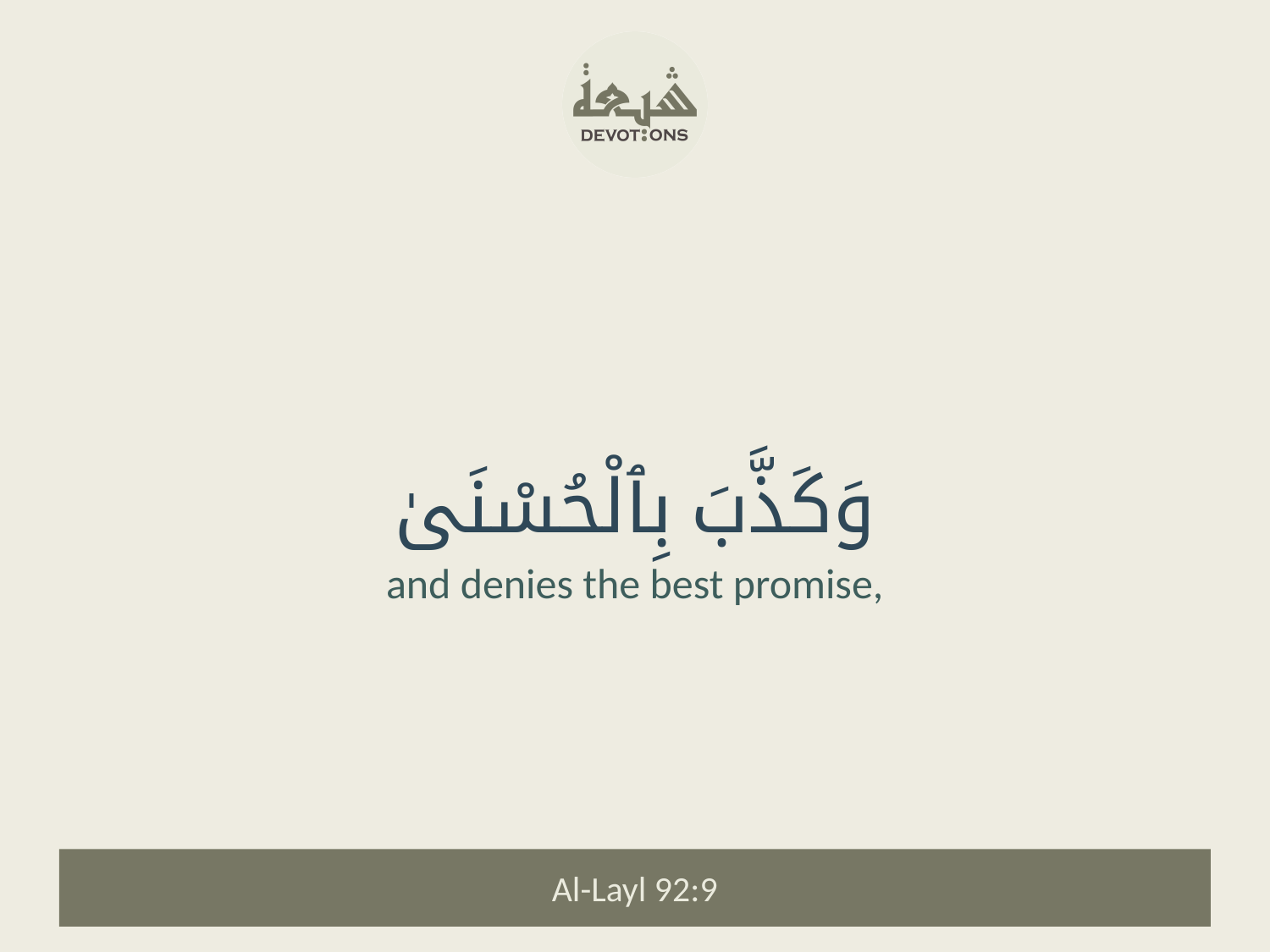

وَكَذَّبَ بِٱلْحُسْنَىٰ
and denies the best promise,
Al-Layl 92:9